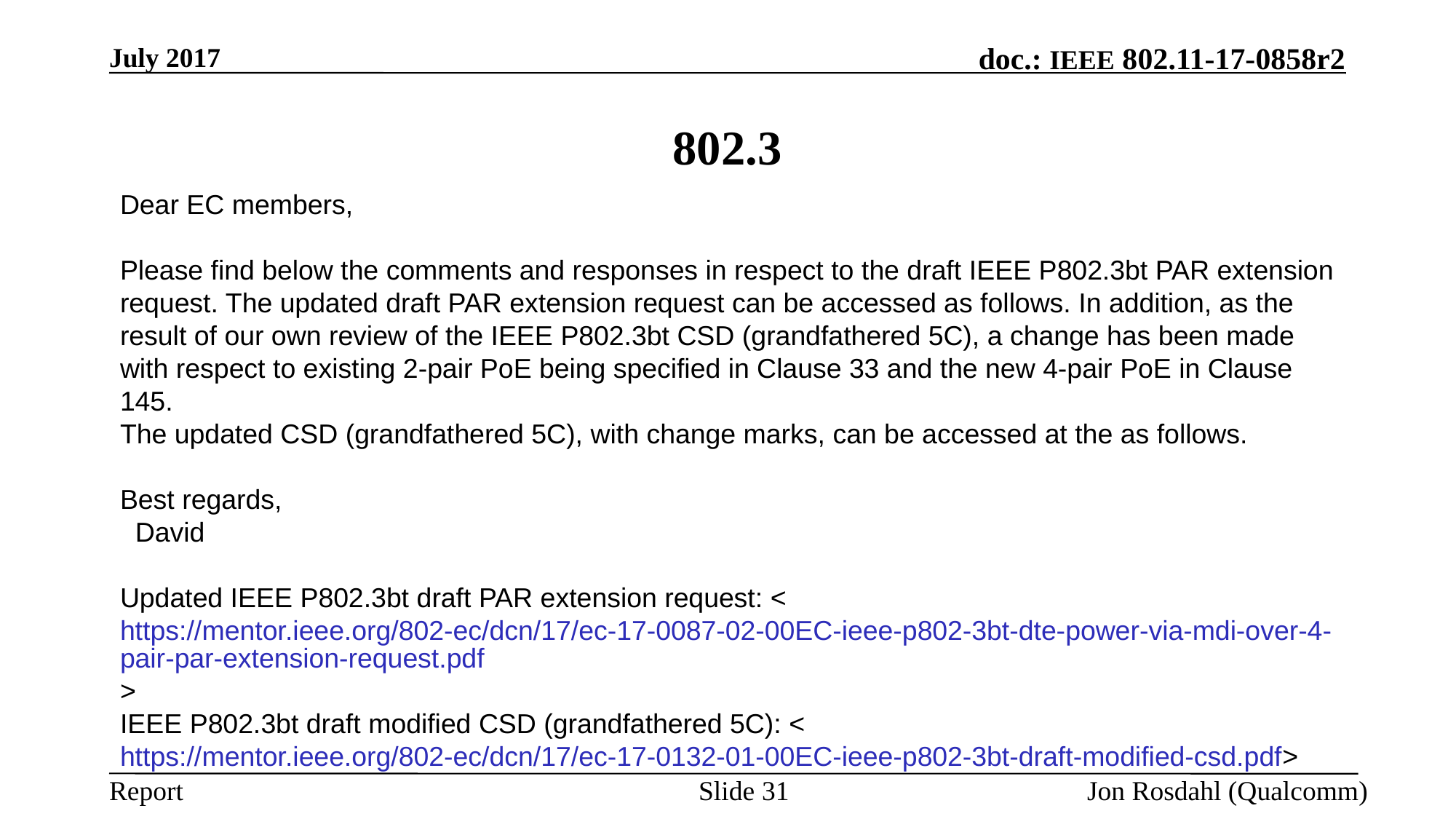

July 2017
# 802.3
Dear EC members,
Please find below the comments and responses in respect to the draft IEEE P802.3bt PAR extension request. The updated draft PAR extension request can be accessed as follows. In addition, as the result of our own review of the IEEE P802.3bt CSD (grandfathered 5C), a change has been made with respect to existing 2-pair PoE being specified in Clause 33 and the new 4-pair PoE in Clause 145.
The updated CSD (grandfathered 5C), with change marks, can be accessed at the as follows.
Best regards,
  David
Updated IEEE P802.3bt draft PAR extension request: <https://mentor.ieee.org/802-ec/dcn/17/ec-17-0087-02-00EC-ieee-p802-3bt-dte-power-via-mdi-over-4-pair-par-extension-request.pdf>
IEEE P802.3bt draft modified CSD (grandfathered 5C): <https://mentor.ieee.org/802-ec/dcn/17/ec-17-0132-01-00EC-ieee-p802-3bt-draft-modified-csd.pdf>
Slide 31
Jon Rosdahl (Qualcomm)